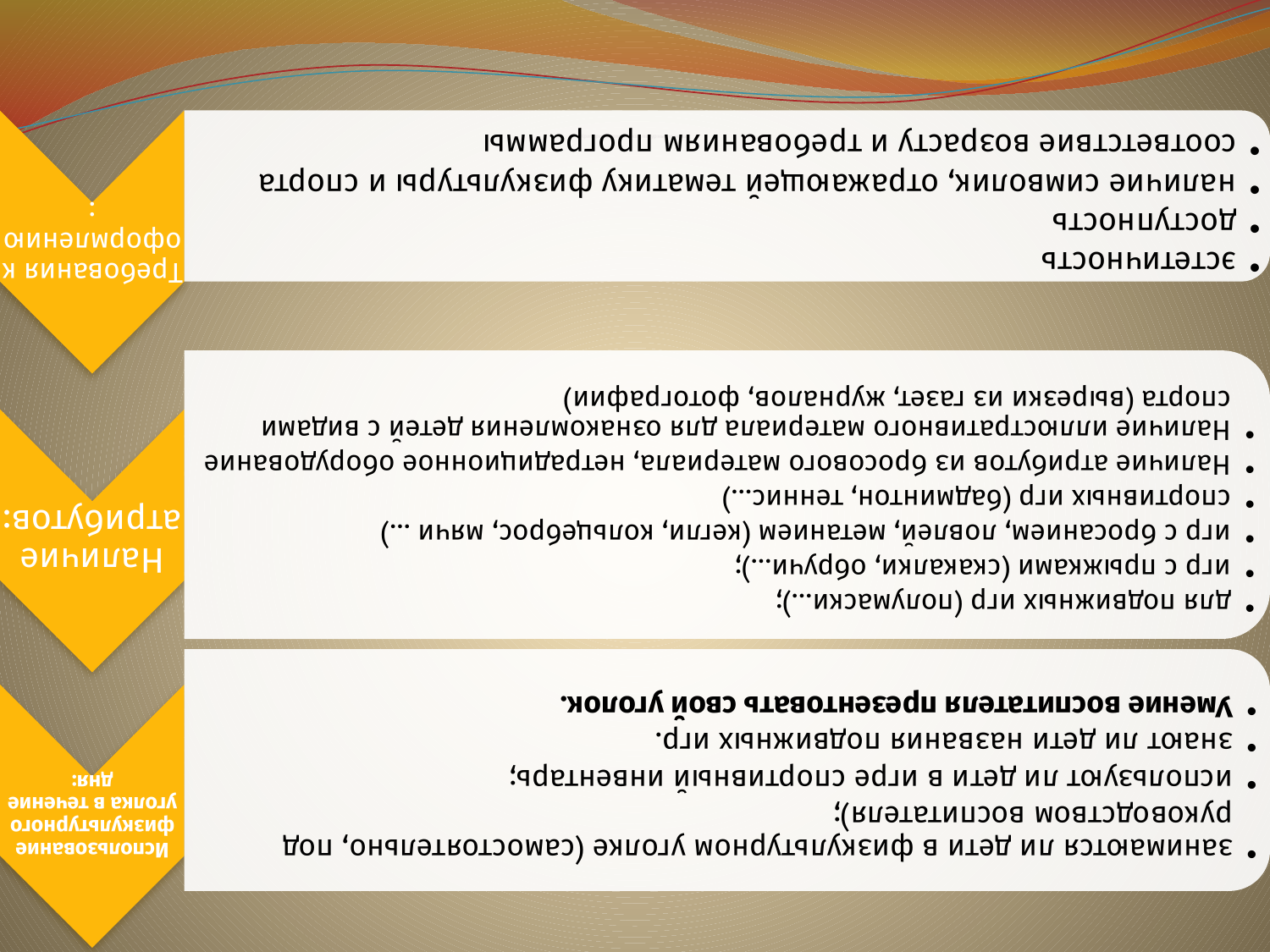

# Критерии оценки физкультурных уголков

Требования к оформлению:
эстетичность
доступность
наличие символик, отражающей тематику физкультуры и спорта
соответствие возрасту и требованиям программы
Наличие атрибутов:
для подвижных игр (полумаски…);
игр с прыжками (скакалки, обручи…);
игр с бросанием, ловлей, метанием (кегли, кольцеброс, мячи …)
спортивных игр (бадминтон, теннис…)
Наличие атрибутов из бросового материала, нетрадиционное оборудование
Наличие иллюстративного материала для ознакомления детей с видами спорта (вырезки из газет, журналов, фотографии)
Использование физкультурного уголка в течение дня:
занимаются ли дети в физкультурном уголке (самостоятельно, под руководством воспитателя);
используют ли дети в игре спортивный инвентарь;
знают ли дети названия подвижных игр.
Умение воспитателя презентовать свой уголок.